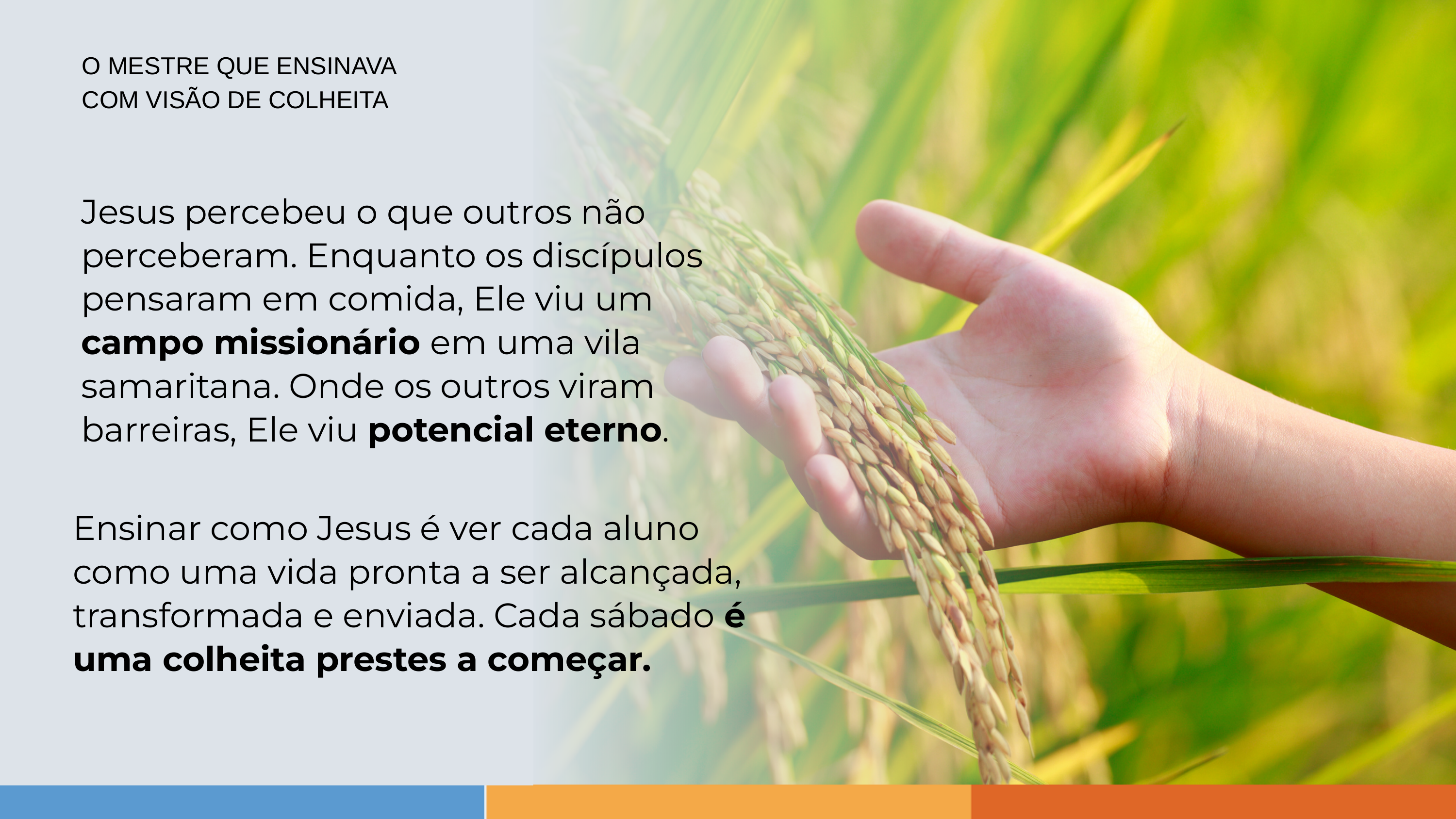

O MESTRE QUE ENSINAVA
COM VISÃO DE COLHEITA
O MESTRE QUE ENSINAVA
COM VISÃO DE COLHEITA

Jesus percebeu o que outros não perceberam. Enquanto os discípulos pensaram em comida, Ele viu um campo missionário em uma vila samaritana. Onde os outros viram barreiras, Ele viu potencial eterno.
Ensinar como Jesus é ver cada aluno como uma vida pronta a ser alcançada, transformada e enviada. Cada sábado é uma colheita prestes a começar.